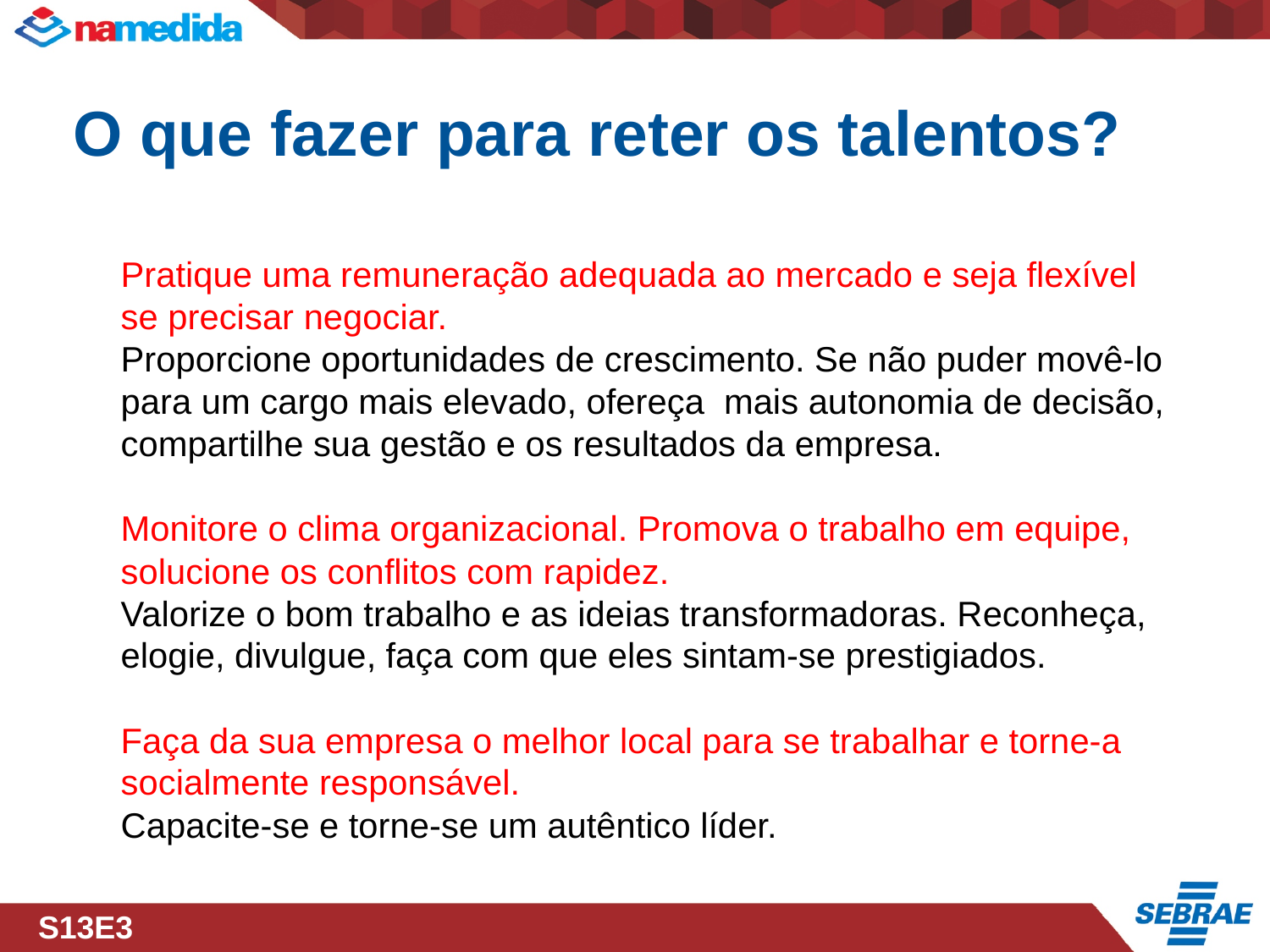

O que fazer para reter os talentos?
Pratique uma remuneração adequada ao mercado e seja flexível se precisar negociar.
Proporcione oportunidades de crescimento. Se não puder movê-lo para um cargo mais elevado, ofereça  mais autonomia de decisão, compartilhe sua gestão e os resultados da empresa.

Monitore o clima organizacional. Promova o trabalho em equipe, solucione os conflitos com rapidez.
Valorize o bom trabalho e as ideias transformadoras. Reconheça, elogie, divulgue, faça com que eles sintam-se prestigiados.

Faça da sua empresa o melhor local para se trabalhar e torne-a socialmente responsável.
Capacite-se e torne-se um autêntico líder.
S13E3